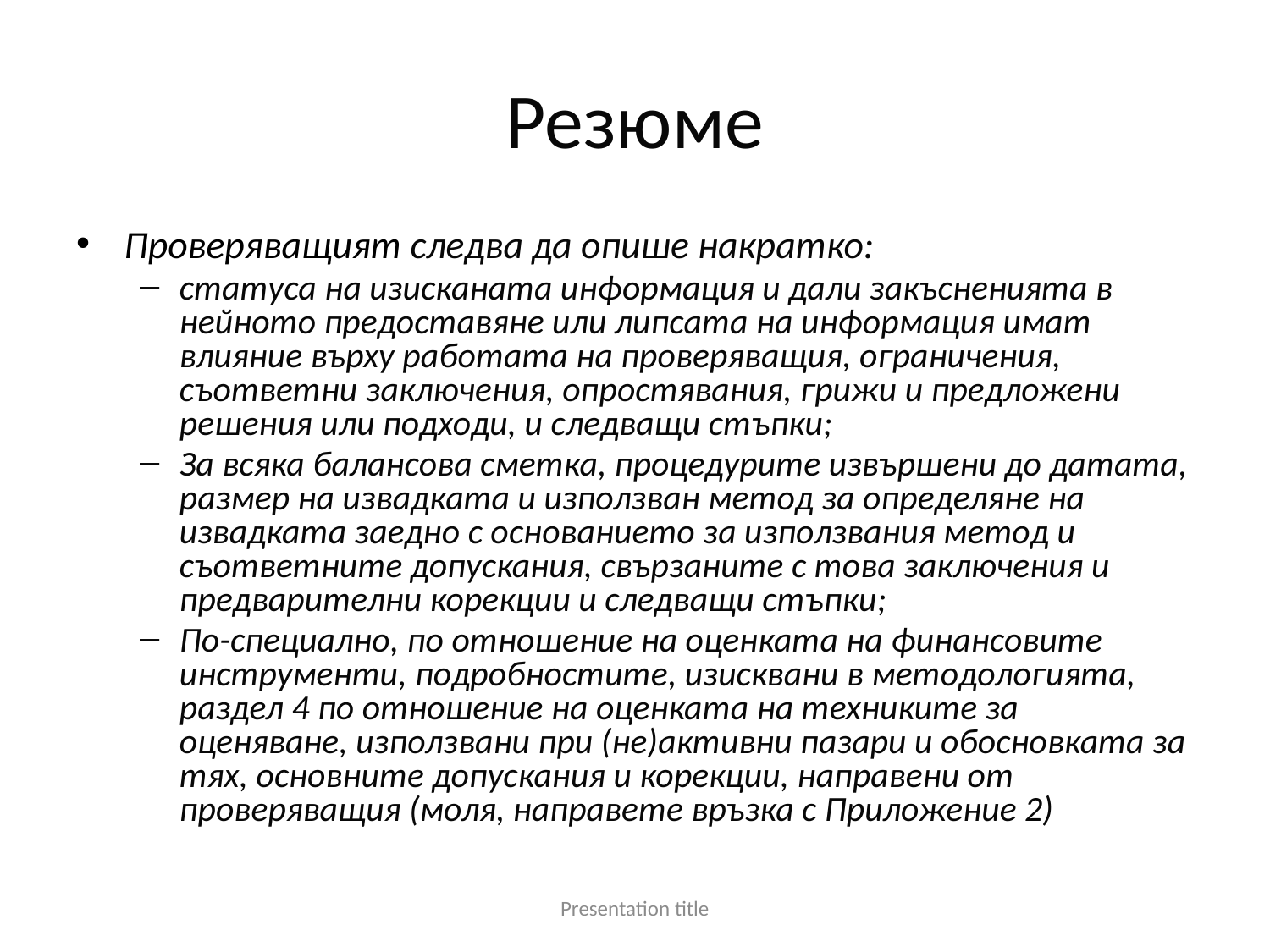

# Резюме
Проверяващият следва да опише накратко:
статуса на изисканата информация и дали закъсненията в нейното предоставяне или липсата на информация имат влияние върху работата на проверяващия, ограничения, съответни заключения, опростявания, грижи и предложени решения или подходи, и следващи стъпки;
За всяка балансова сметка, процедурите извършени до датата, размер на извадката и използван метод за определяне на извадката заедно с основанието за използвания метод и съответните допускания, свързаните с това заключения и предварителни корекции и следващи стъпки;
По-специално, по отношение на оценката на финансовите инструменти, подробностите, изисквани в методологията, раздел 4 по отношение на оценката на техниките за оценяване, използвани при (не)активни пазари и обосновката за тях, основните допускания и корекции, направени от проверяващия (моля, направете връзка с Приложение 2)
Presentation title